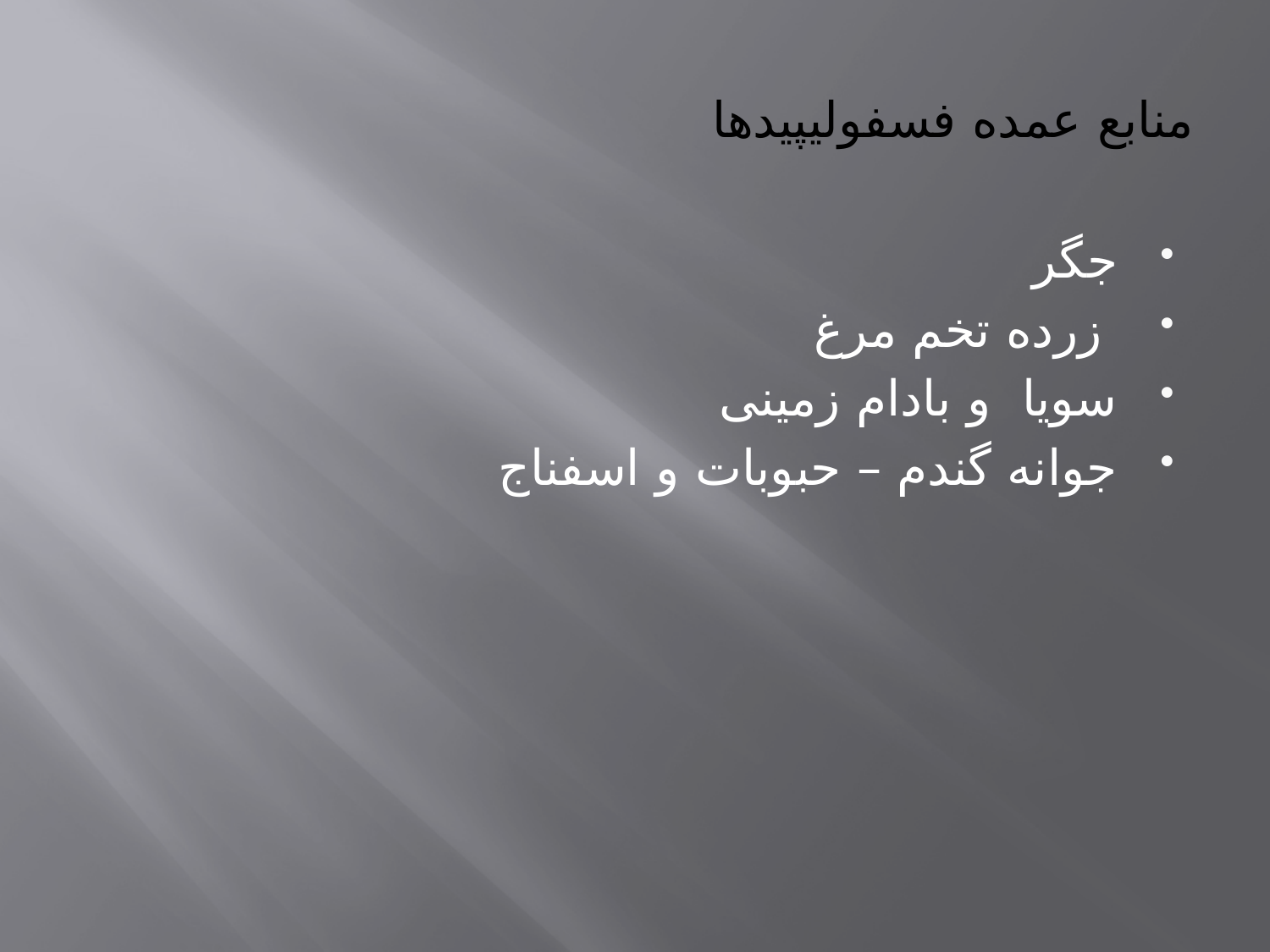

# منابع عمده فسفولیپیدها
جگر
 زرده تخم مرغ
سویا  و بادام زمینی
جوانه گندم – حبوبات و اسفناج